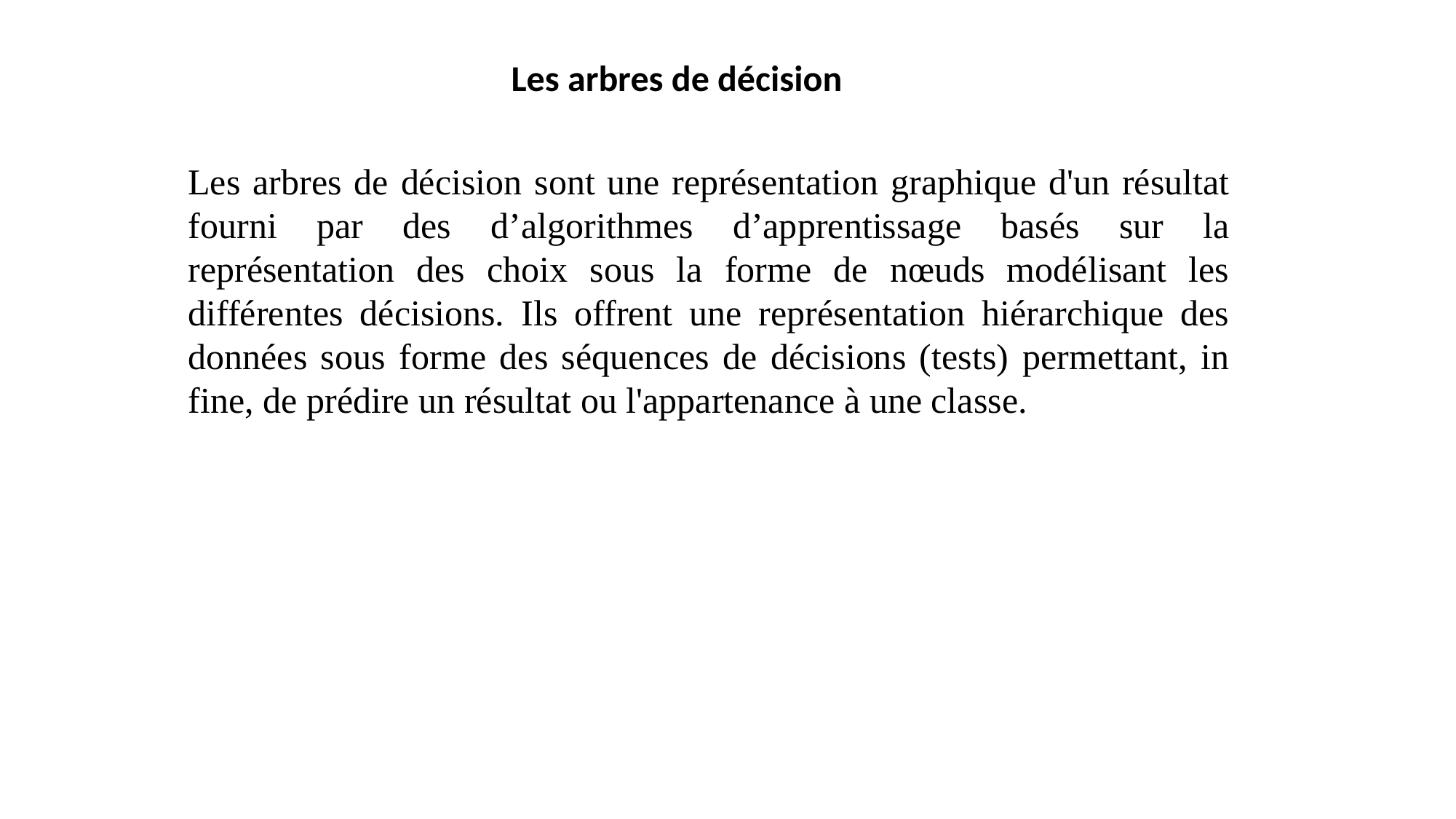

Les arbres de décision
Les arbres de décision sont une représentation graphique d'un résultat fourni par des d’algorithmes d’apprentissage basés sur la représentation des choix sous la forme de nœuds modélisant les différentes décisions. Ils offrent une représentation hiérarchique des données sous forme des séquences de décisions (tests) permettant, in fine, de prédire un résultat ou l'appartenance à une classe.